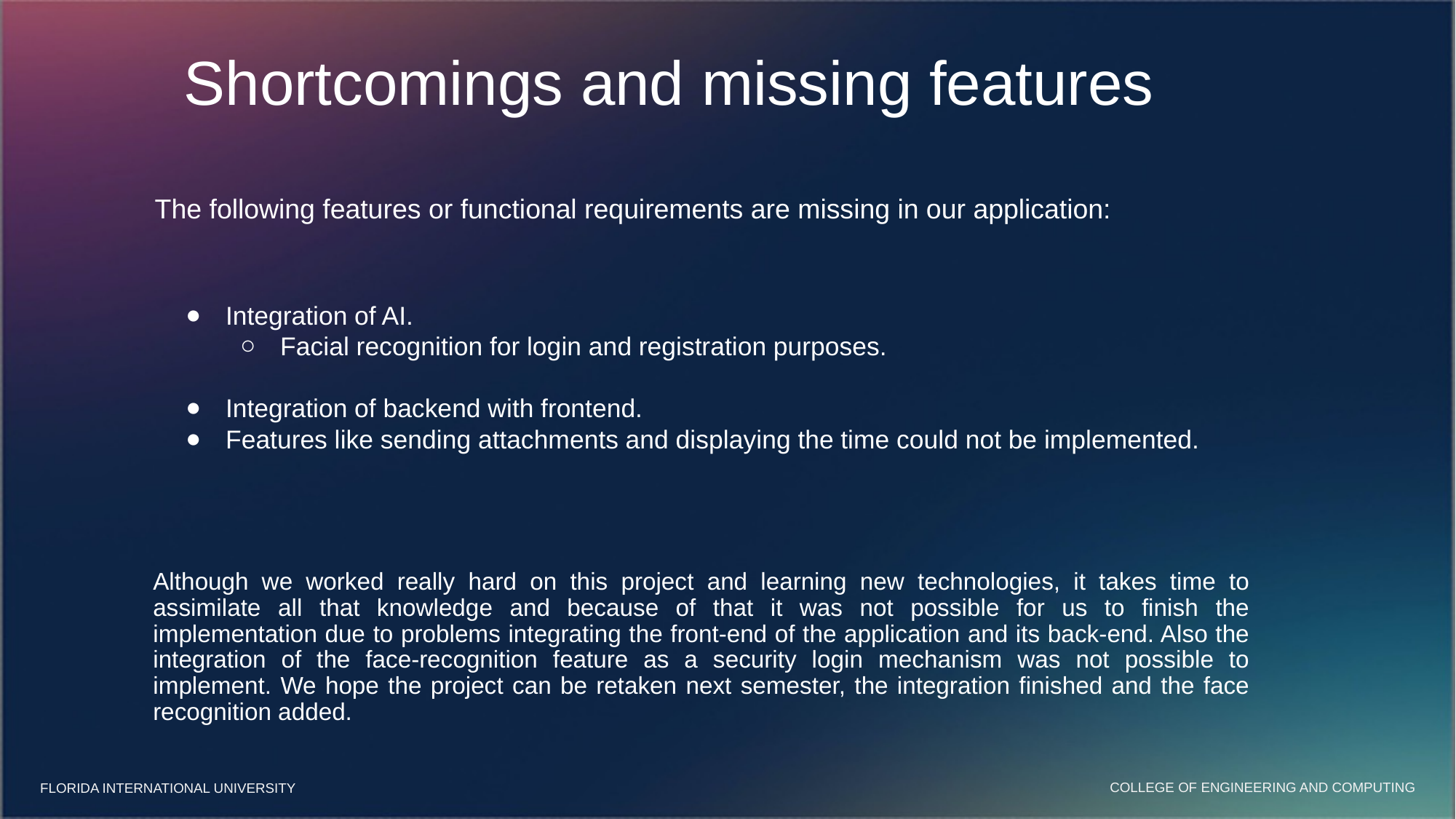

Shortcomings and missing features
The following features or functional requirements are missing in our application:
Integration of AI.
Facial recognition for login and registration purposes.

Integration of backend with frontend.
Features like sending attachments and displaying the time could not be implemented.
Although we worked really hard on this project and learning new technologies, it takes time to assimilate all that knowledge and because of that it was not possible for us to finish the implementation due to problems integrating the front-end of the application and its back-end. Also the integration of the face-recognition feature as a security login mechanism was not possible to implement. We hope the project can be retaken next semester, the integration finished and the face recognition added.